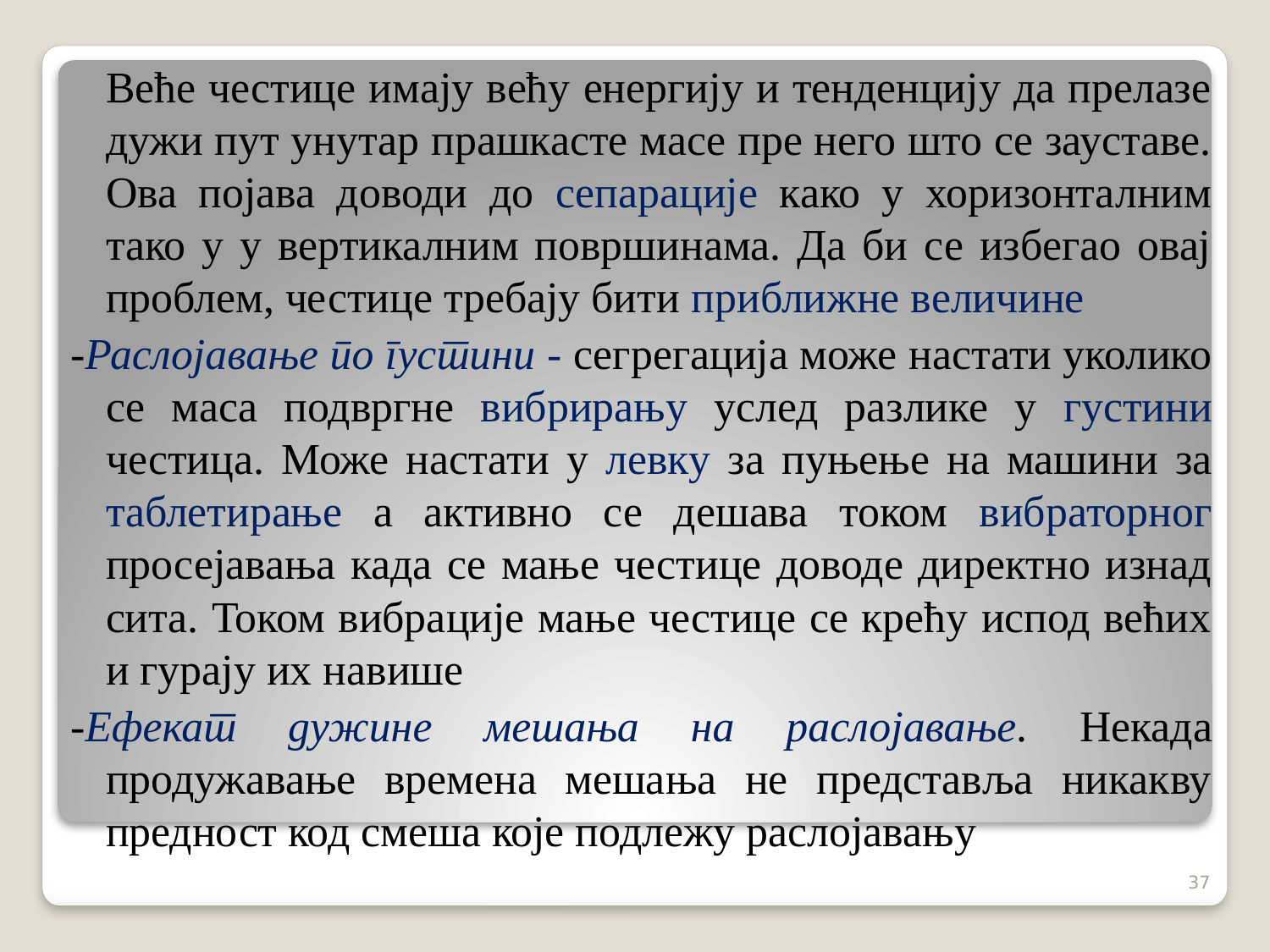

Веће честице имају већу енергију и тенденцију да прелазе дужи пут унутар прашкасте масе пре него што се зауставе. Ова појава доводи до сепарације како у хоризонталним тако у у вертикалним површинама. Да би се избегао овај проблем, честице требају бити приближне величине
-Раслојавање по густини - сегрегација може настати уколико се маса подвргне вибрирању услед разлике у густини честица. Може настати у левку за пуњење на машини за таблетирање а активно се дешава током вибраторног просејавања када се мање честице доводе директно изнад сита. Током вибрације мање честице се крећу испод већих и гурају их навише
-Ефекат дужине мешања на раслојавање. Некада продужавање времена мешања не представља никакву предност код смеша које подлежу раслојавању

37